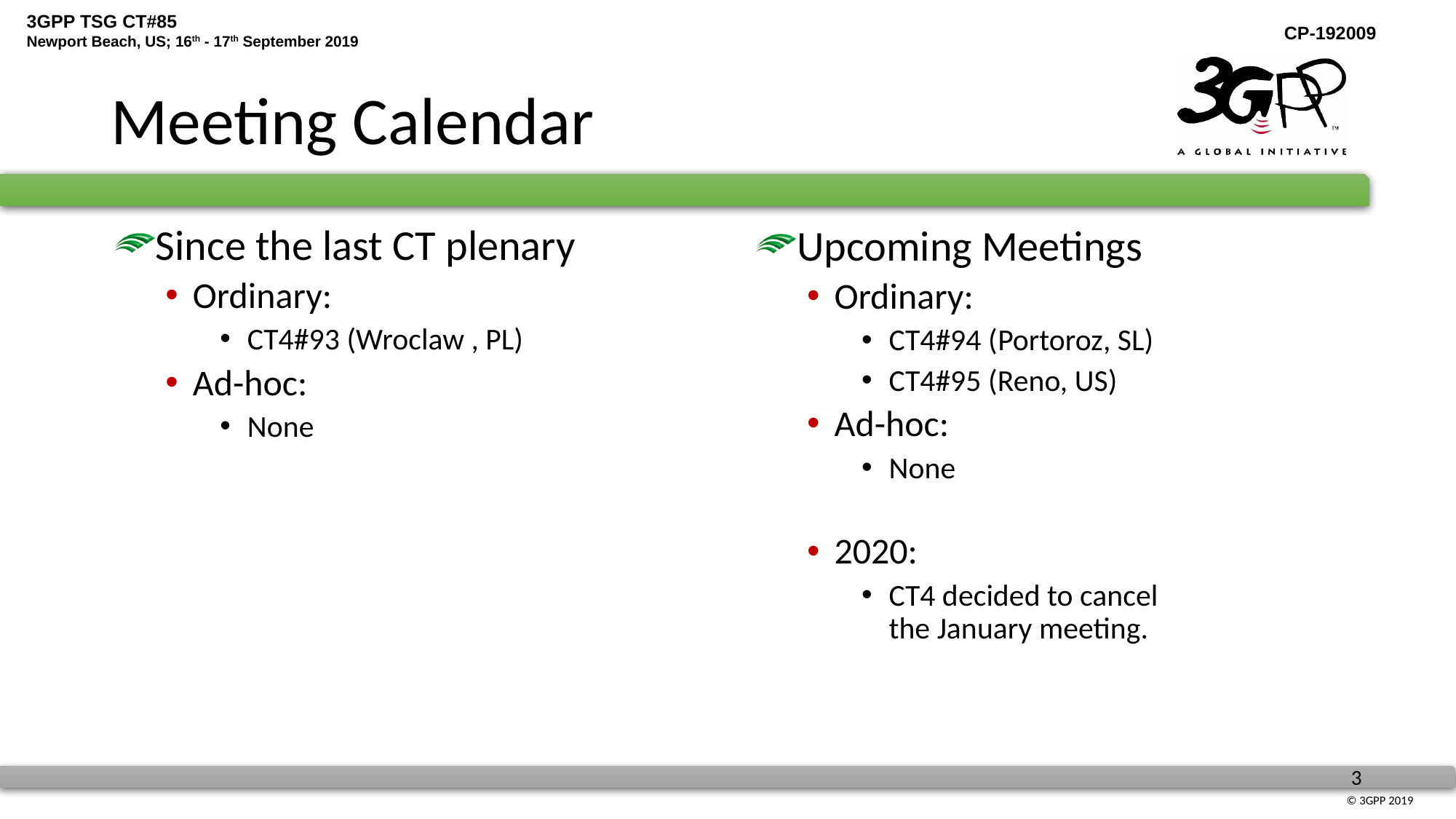

# Meeting Calendar
Since the last CT plenary
Ordinary:
CT4#93 (Wroclaw , PL)
Ad-hoc:
None

Upcoming Meetings
Ordinary:
CT4#94 (Portoroz, SL)
CT4#95 (Reno, US)
Ad-hoc:
None

2020:
CT4 decided to cancel the January meeting.